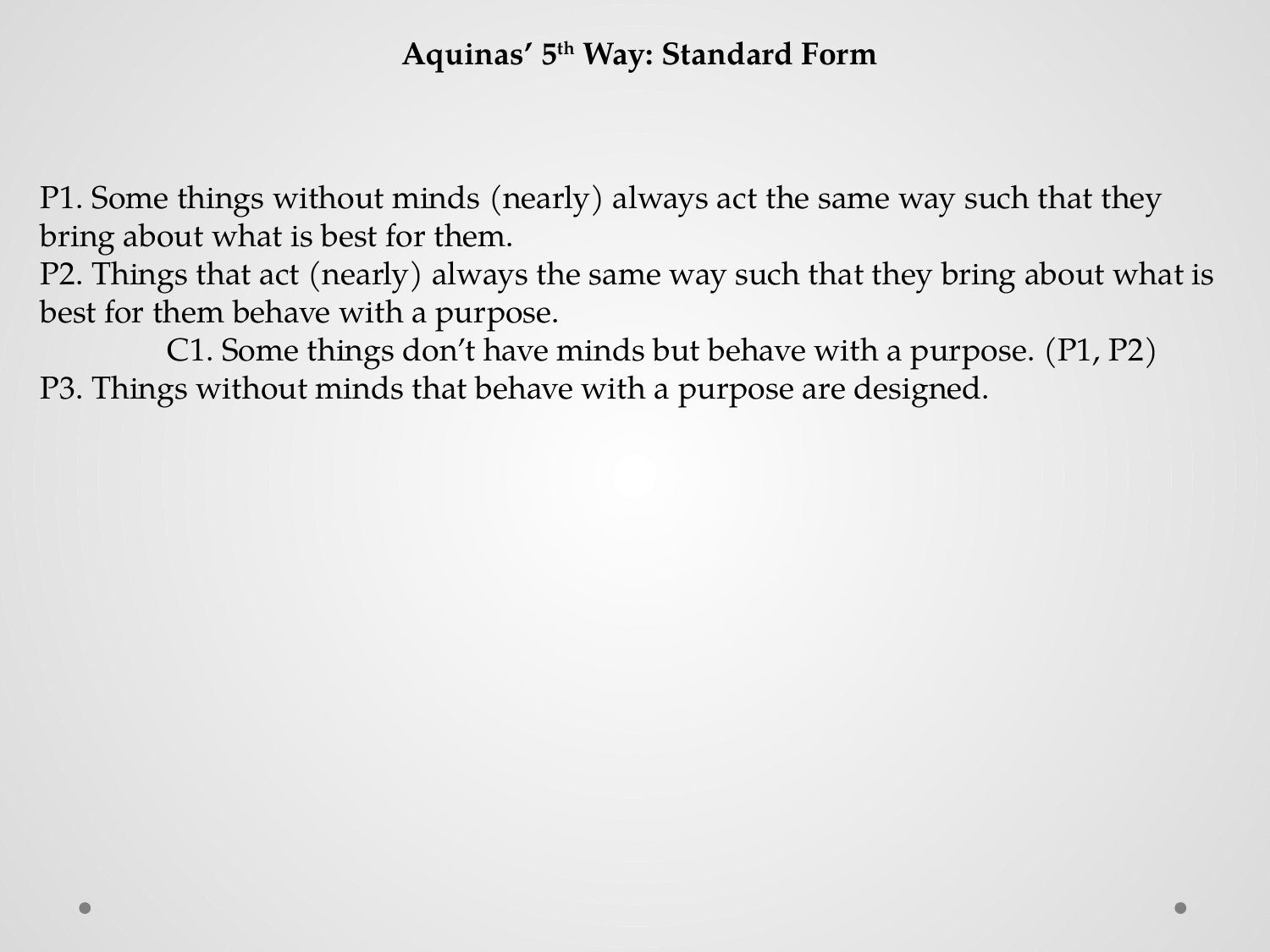

Aquinas’ 5th Way: Standard Form
P1. Some things without minds (nearly) always act the same way such that they bring about what is best for them.
P2. Things that act (nearly) always the same way such that they bring about what is best for them behave with a purpose.
	C1. Some things don’t have minds but behave with a purpose. (P1, P2)
P3. Things without minds that behave with a purpose are designed.